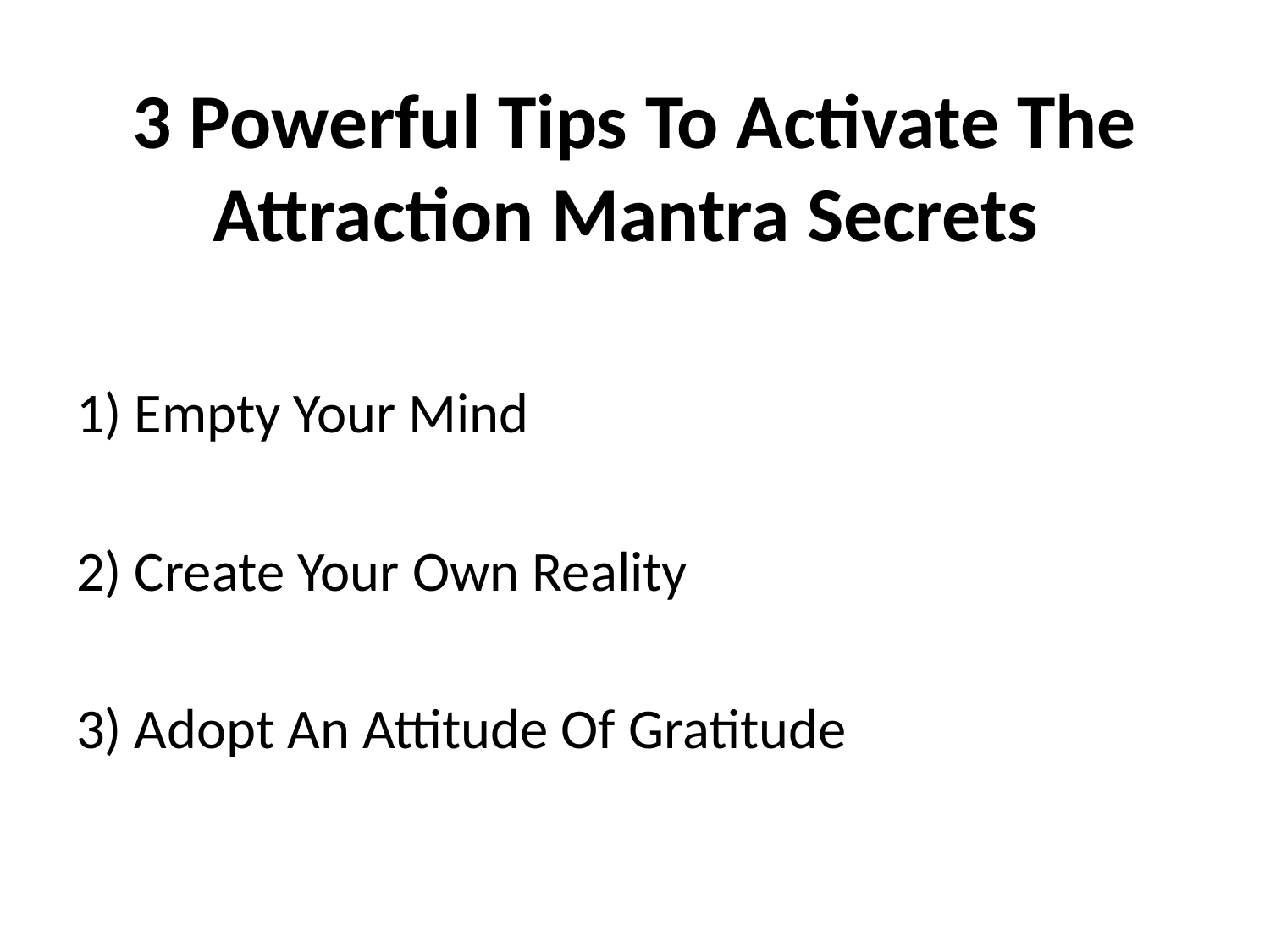

# 3 Powerful Tips To Activate The Attraction Mantra Secrets
1) Empty Your Mind

2) Create Your Own Reality

3) Adopt An Attitude Of Gratitude